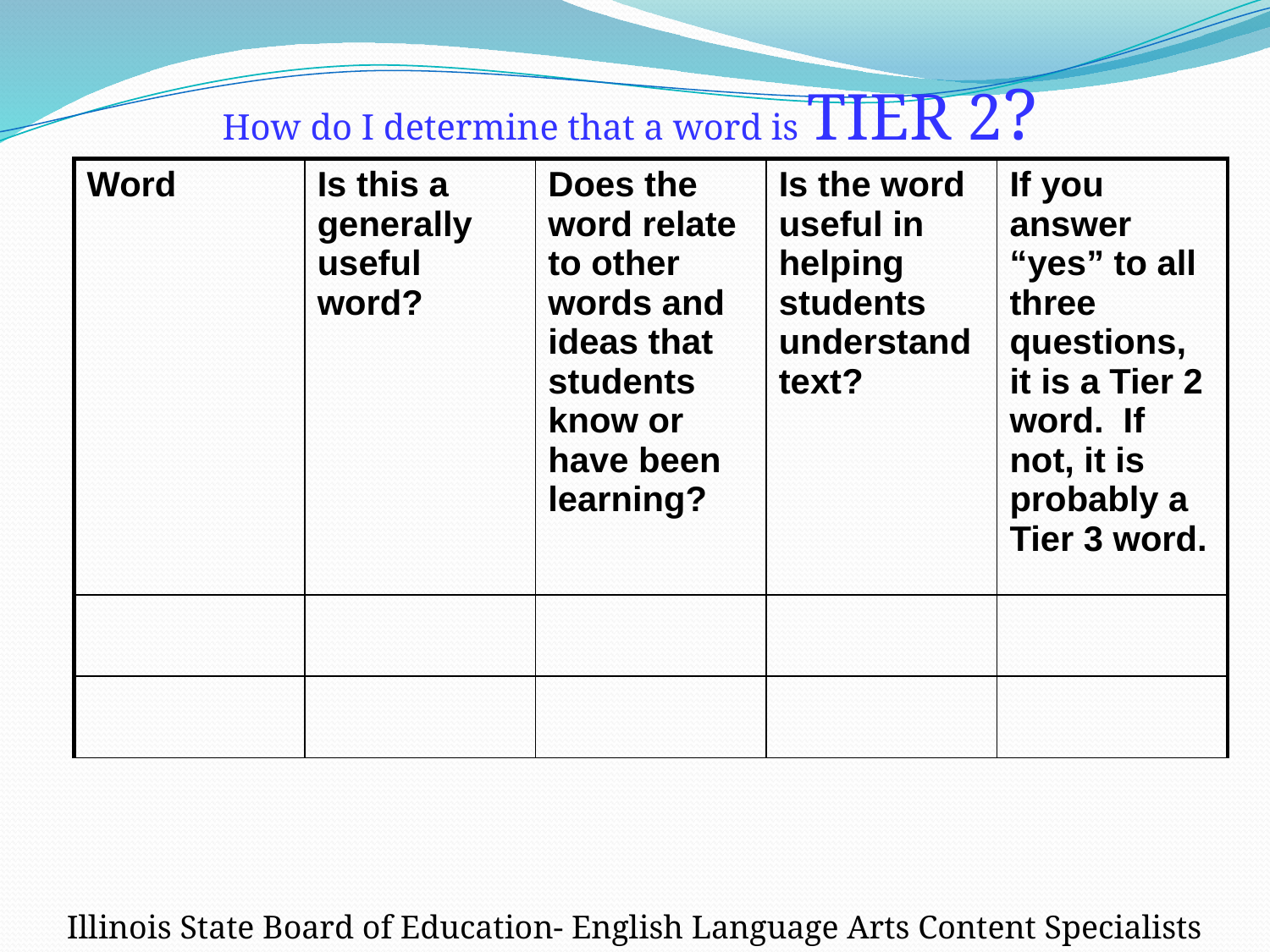

How do I determine that a word is TIER 2?

| Word | Is this a generally useful word? | Does the word relate to other words and ideas that students know or have been learning? | Is the word useful in helping students understand text? | If you answer “yes” to all three questions, it is a Tier 2 word. If not, it is probably a Tier 3 word. |
| --- | --- | --- | --- | --- |
|  |  |  |  |  |
|  |  |  |  |  |
Illinois State Board of Education- English Language Arts Content Specialists